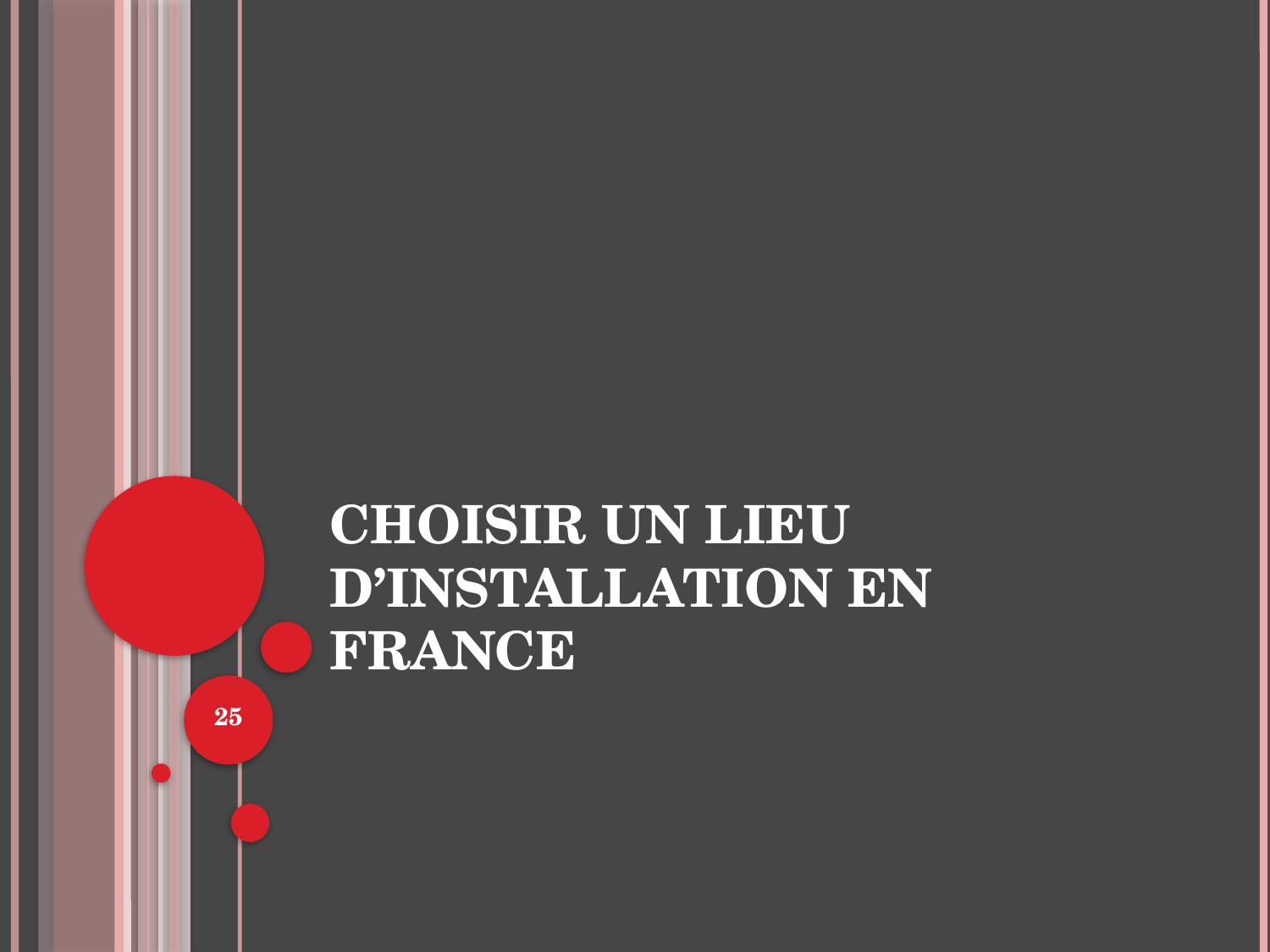

# Choisir un lieu d’installation en France
25